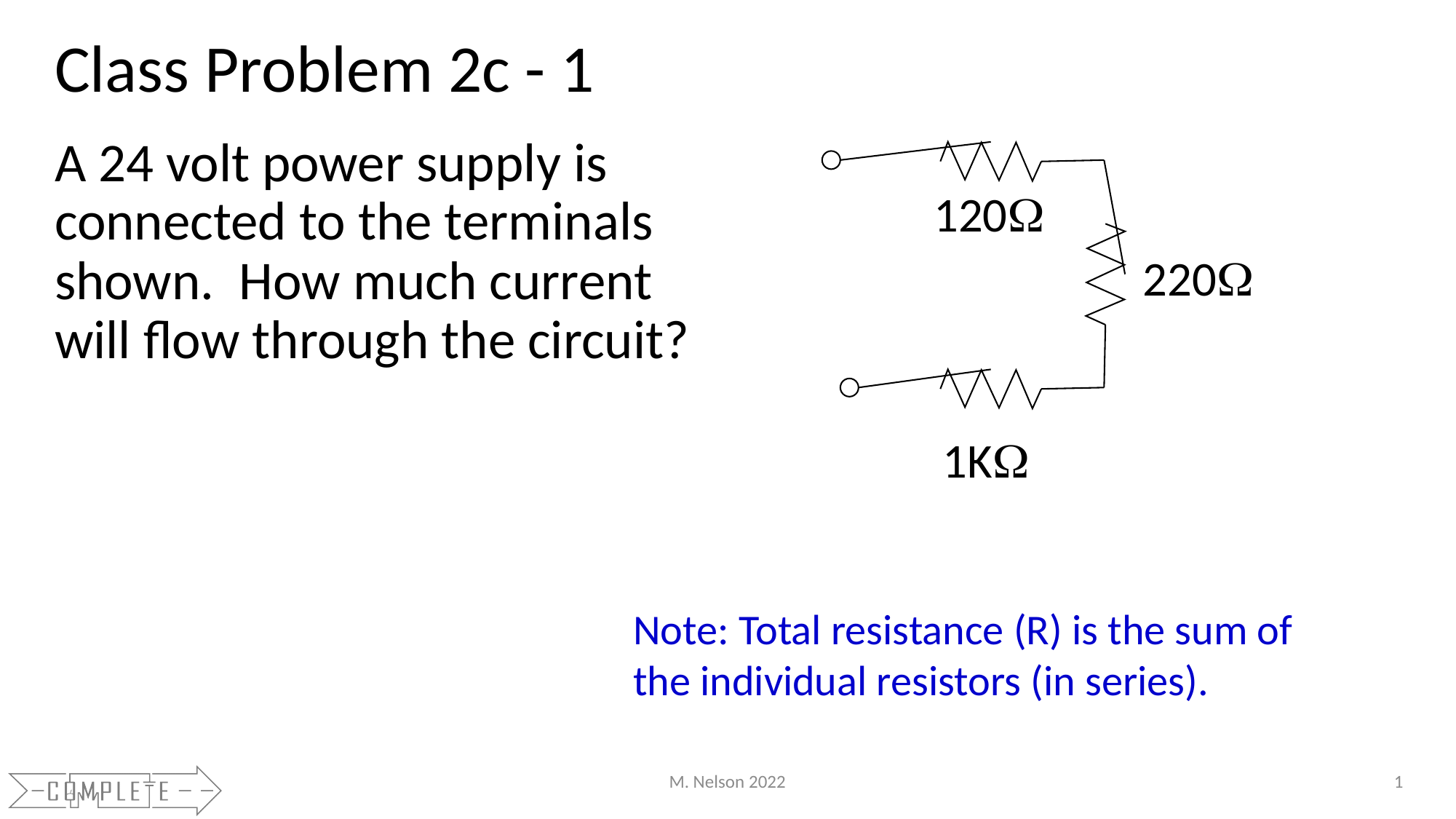

# Class Problem 2c - 1
A 24 volt power supply is connected to the terminals shown.  How much current will flow through the circuit?

120Ω
220Ω

1KΩ
Note: Total resistance (R) is the sum of the individual resistors (in series).
M. Nelson 2022
1